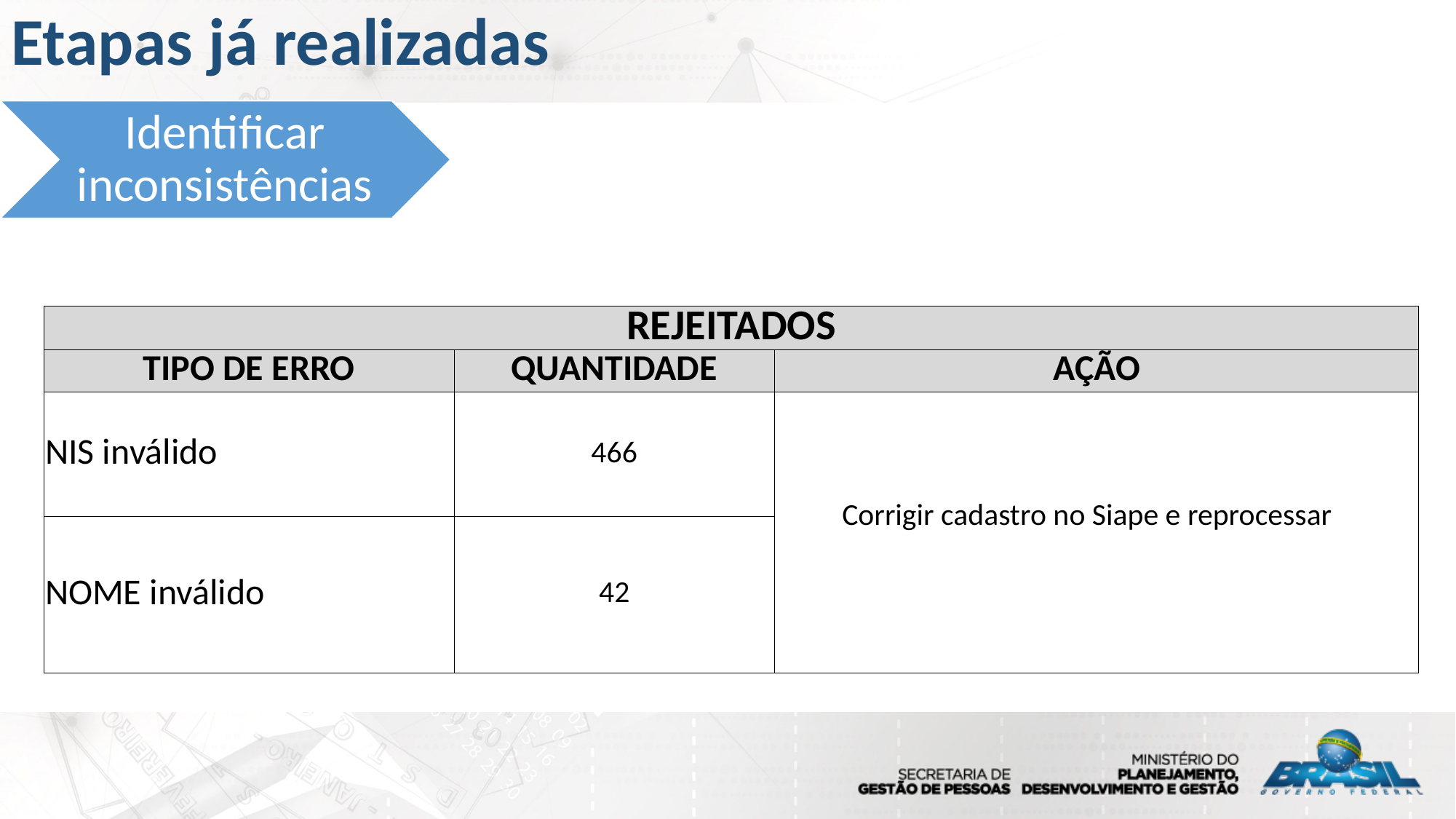

Etapas já realizadas

Identificar inconsistências
| REJEITADOS |  |  |
| --- | --- | --- |
| TIPO DE ERRO | QUANTIDADE | AÇÃO |
| NIS inválido | 466 | Corrigir cadastro no Siape e reprocessar |
| NOME inválido | 42 |  |